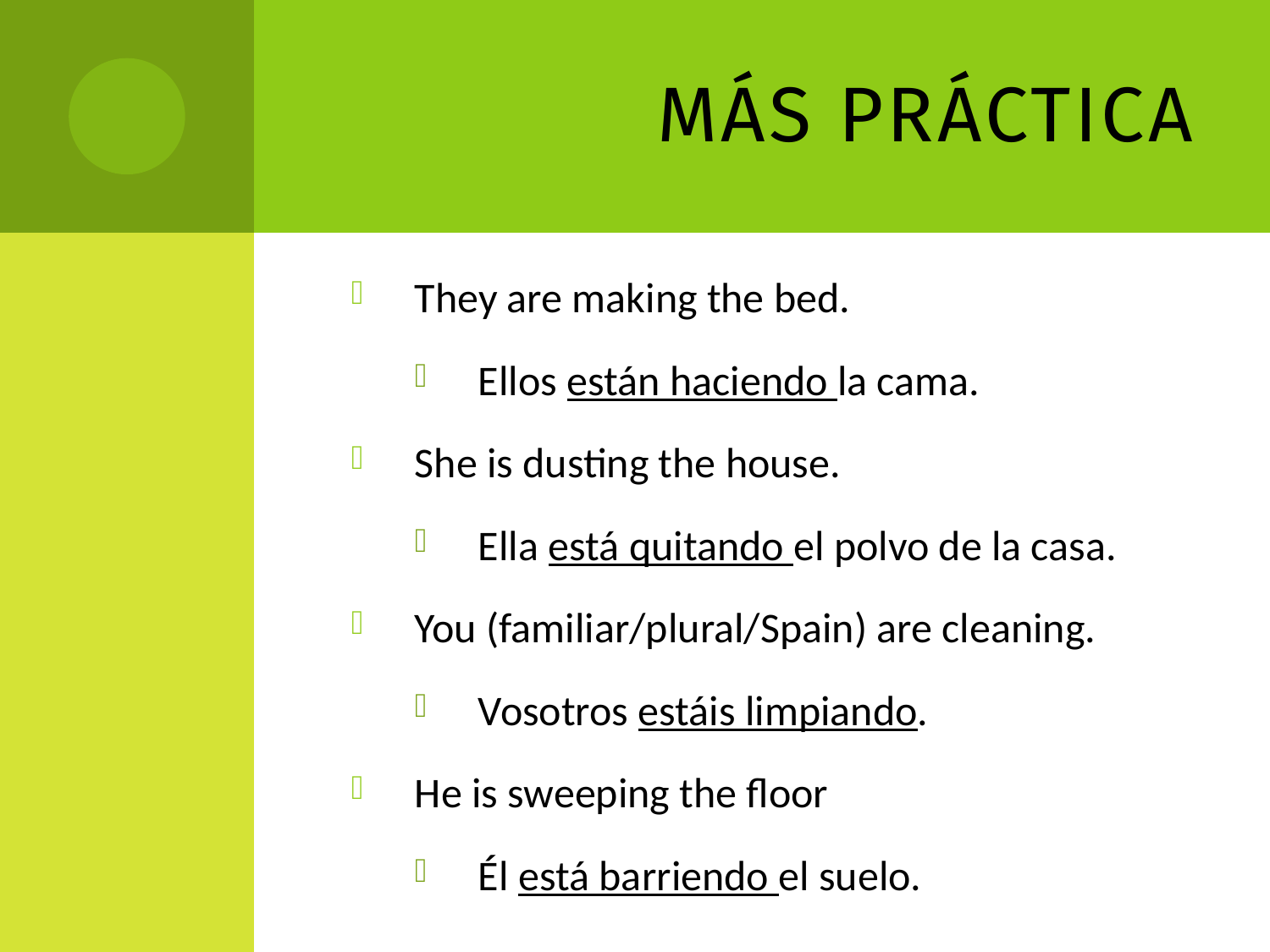

# Más Práctica
They are making the bed.
Ellos están haciendo la cama.
She is dusting the house.
Ella está quitando el polvo de la casa.
You (familiar/plural/Spain) are cleaning.
Vosotros estáis limpiando.
He is sweeping the floor
Él está barriendo el suelo.